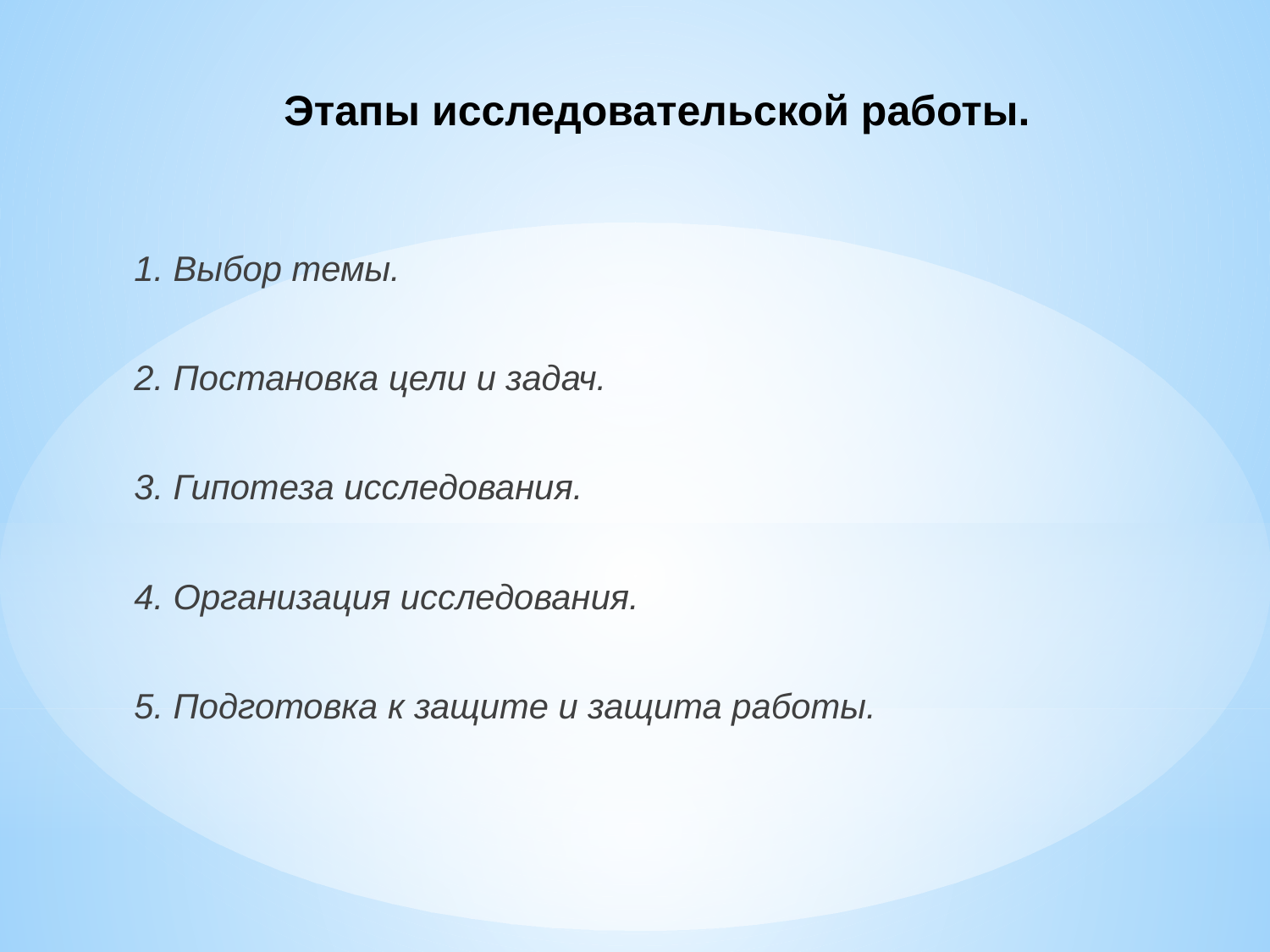

# Этапы исследовательской работы.

1. Выбор темы.

2. Постановка цели и задач.

3. Гипотеза исследования.

4. Организация исследования.

5. Подготовка к защите и защита работы.